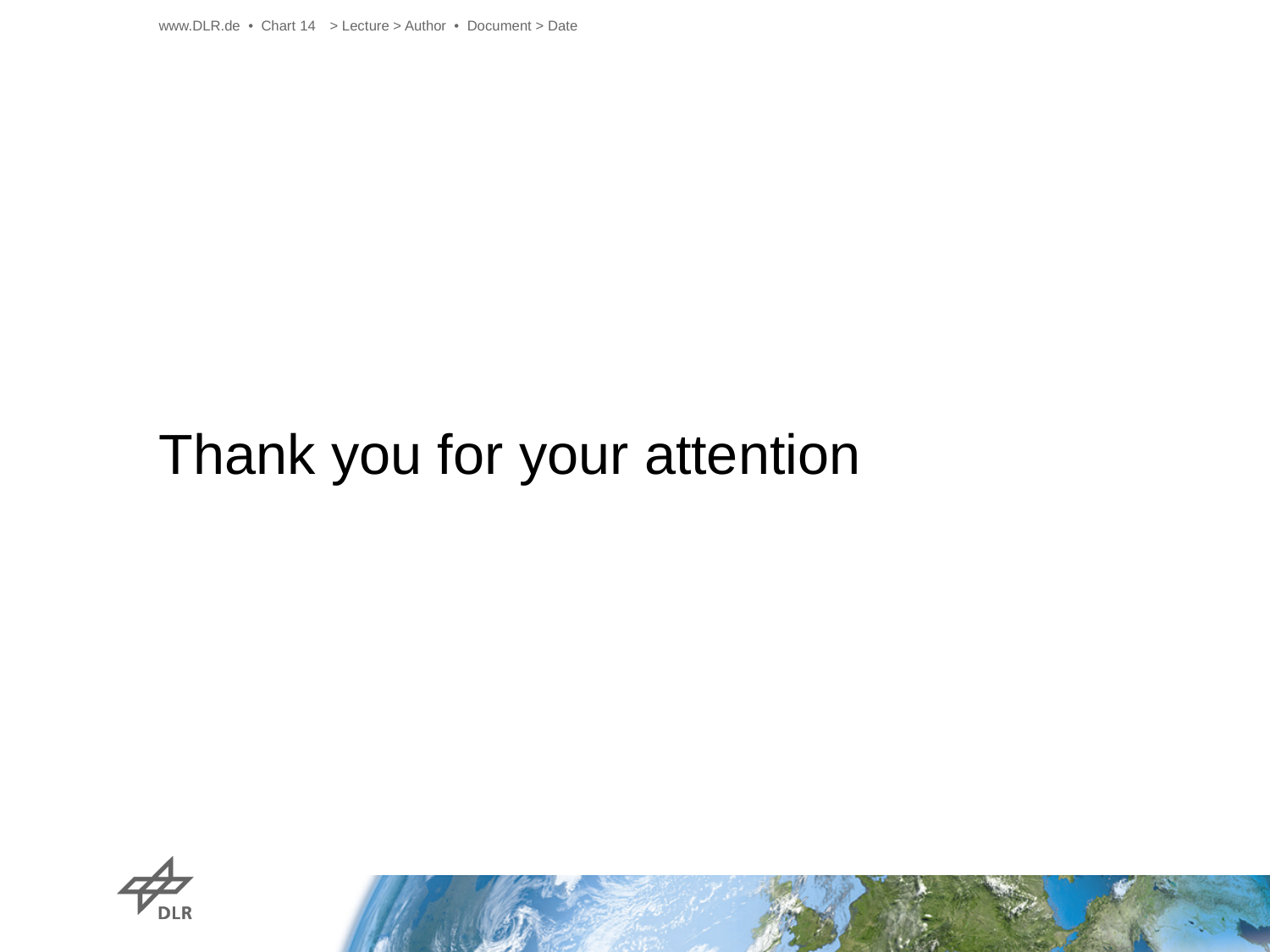

www.DLR.de  •  Chart 14
> Lecture > Author  •  Document > Date
#

Thank you for your attention